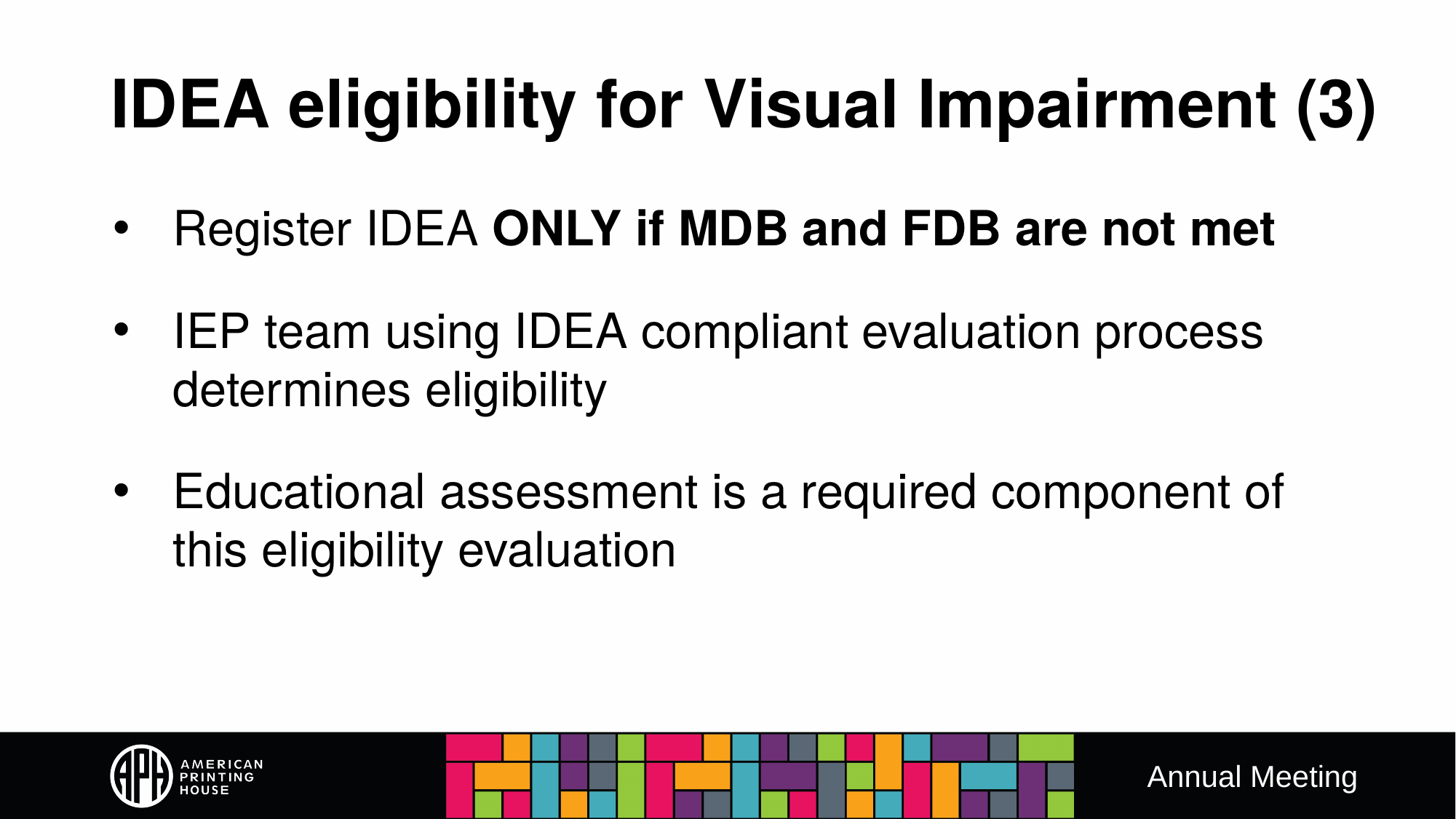

# IDEA eligibility for Visual Impairment (3)
Register IDEA ONLY if MDB and FDB are not met
IEP team using IDEA compliant evaluation process determines eligibility
Educational assessment is a required component of this eligibility evaluation